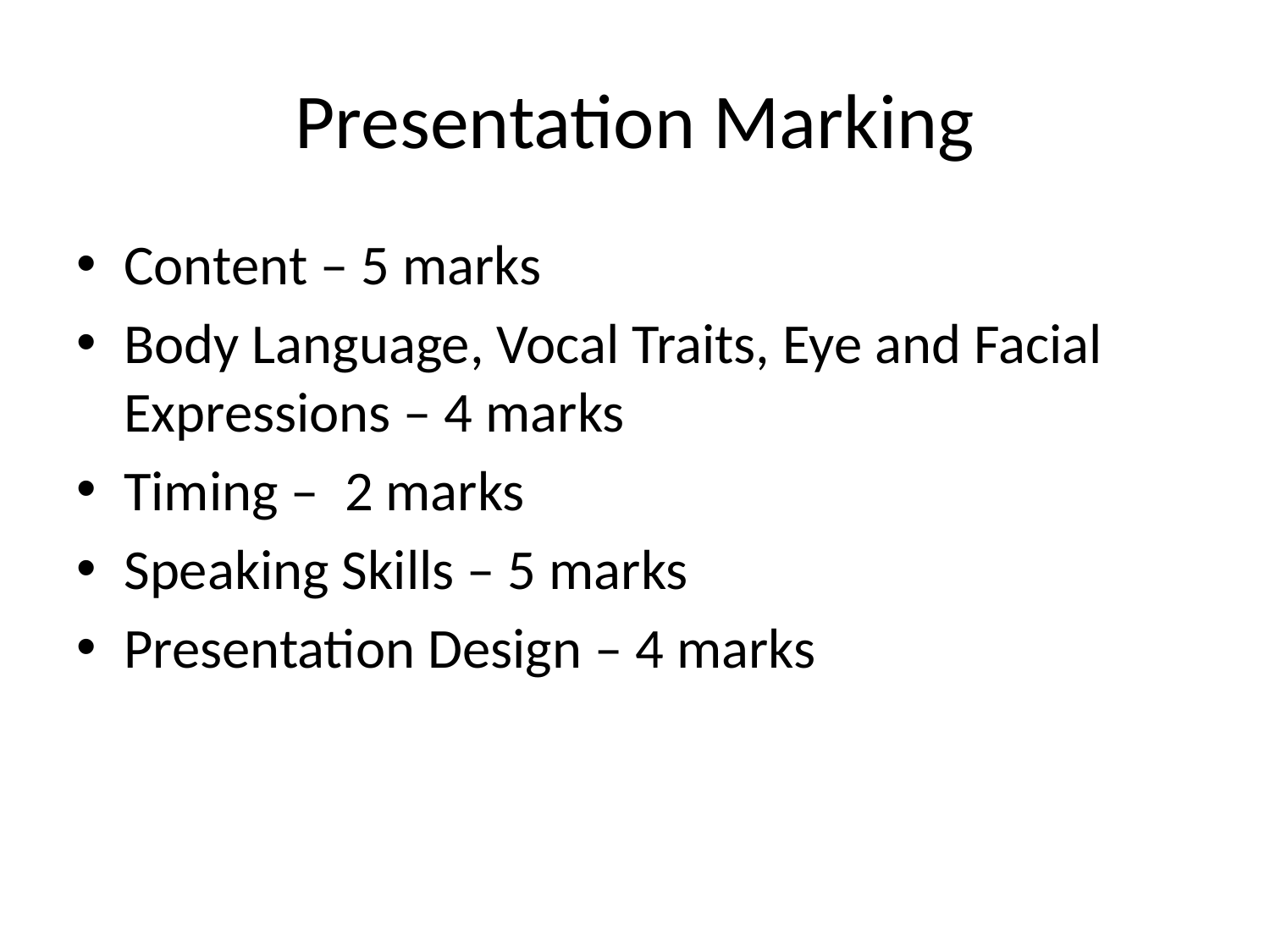

# Presentation Marking
Content – 5 marks
Body Language, Vocal Traits, Eye and Facial Expressions – 4 marks
Timing –  2 marks
Speaking Skills – 5 marks
Presentation Design – 4 marks